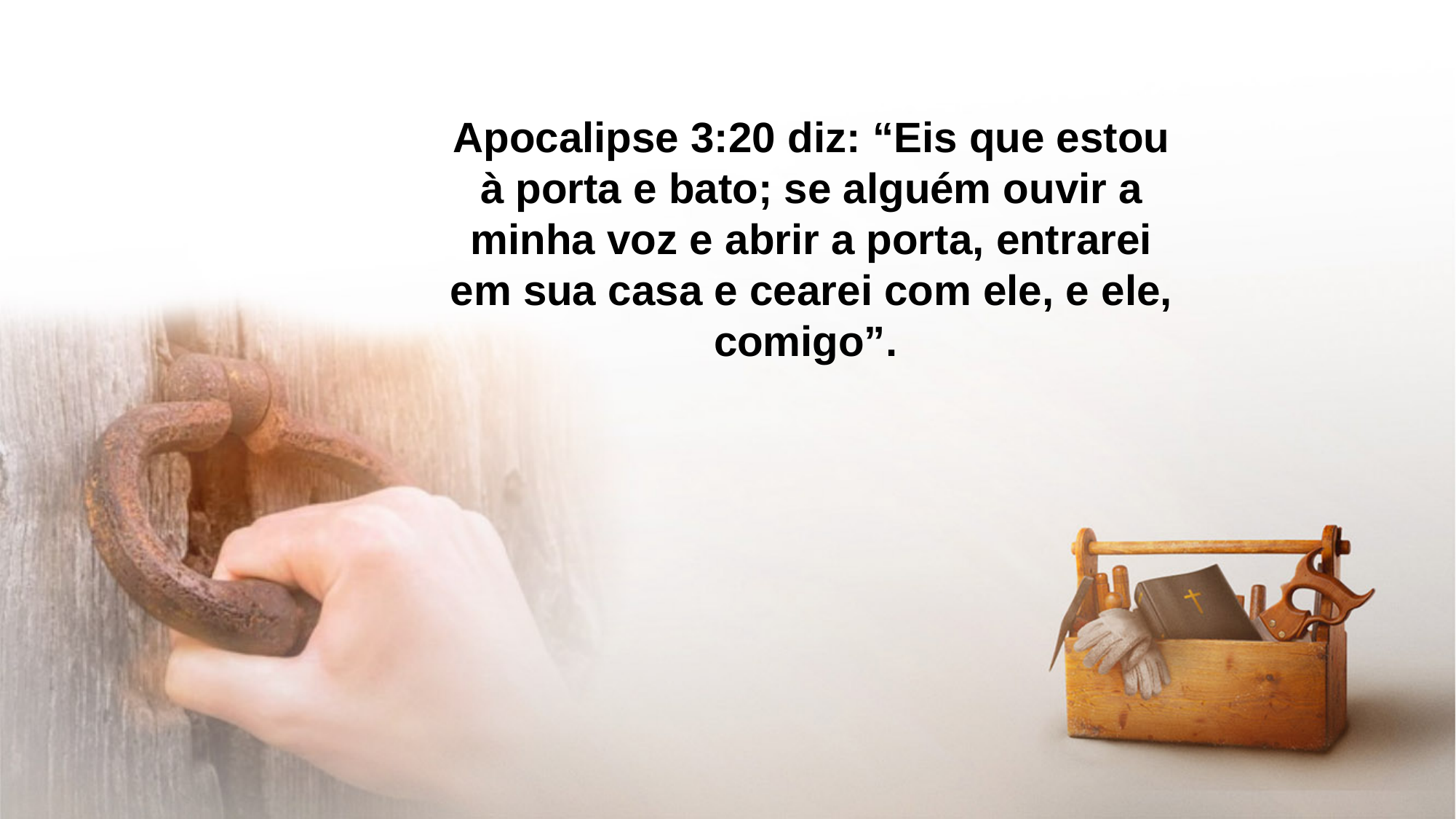

Apocalipse 3:20 diz: “Eis que estou à porta e bato; se alguém ouvir a minha voz e abrir a porta, entrarei em sua casa e cearei com ele, e ele, comigo”.